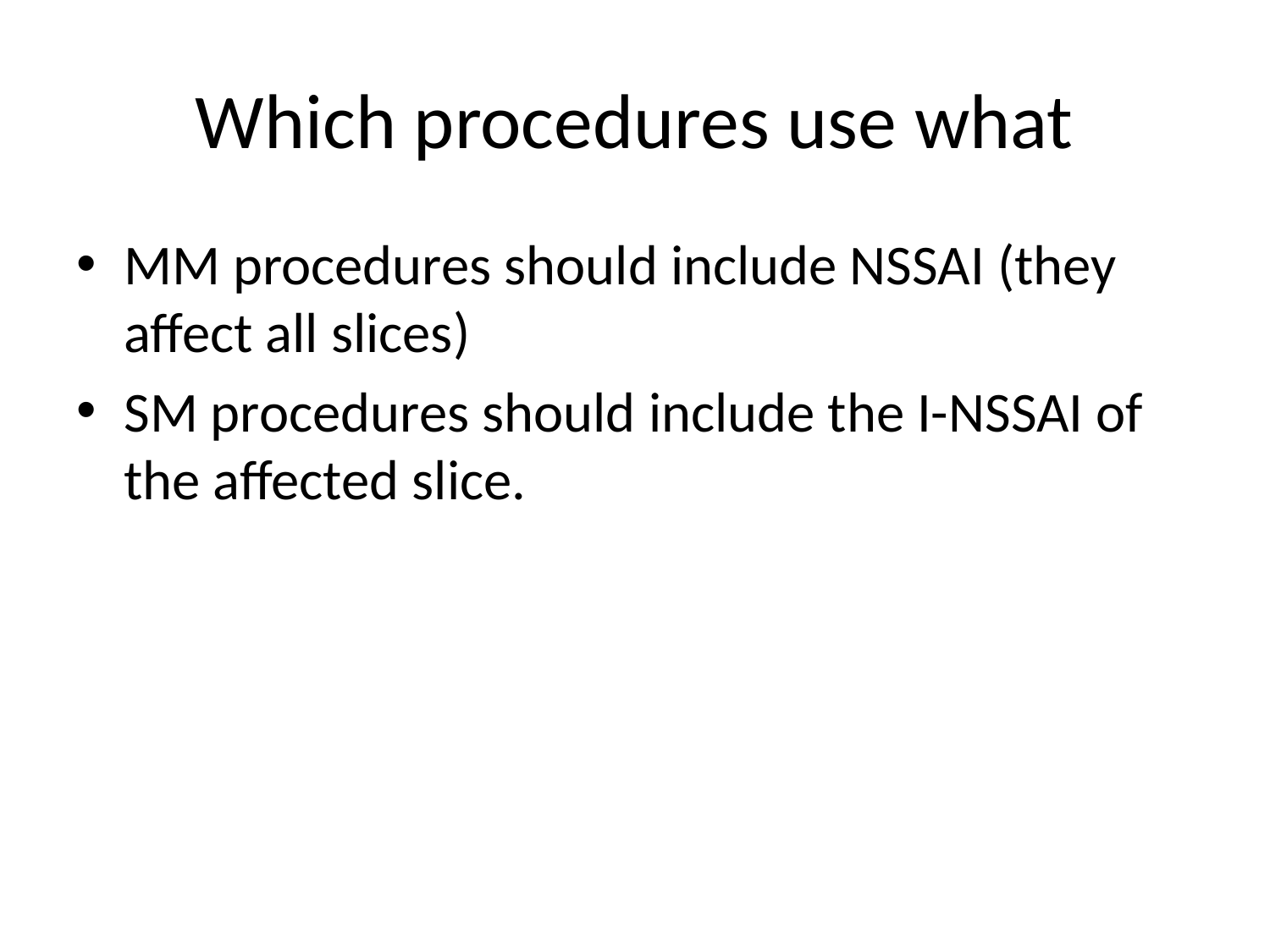

# Which procedures use what
MM procedures should include NSSAI (they affect all slices)
SM procedures should include the I-NSSAI of the affected slice.